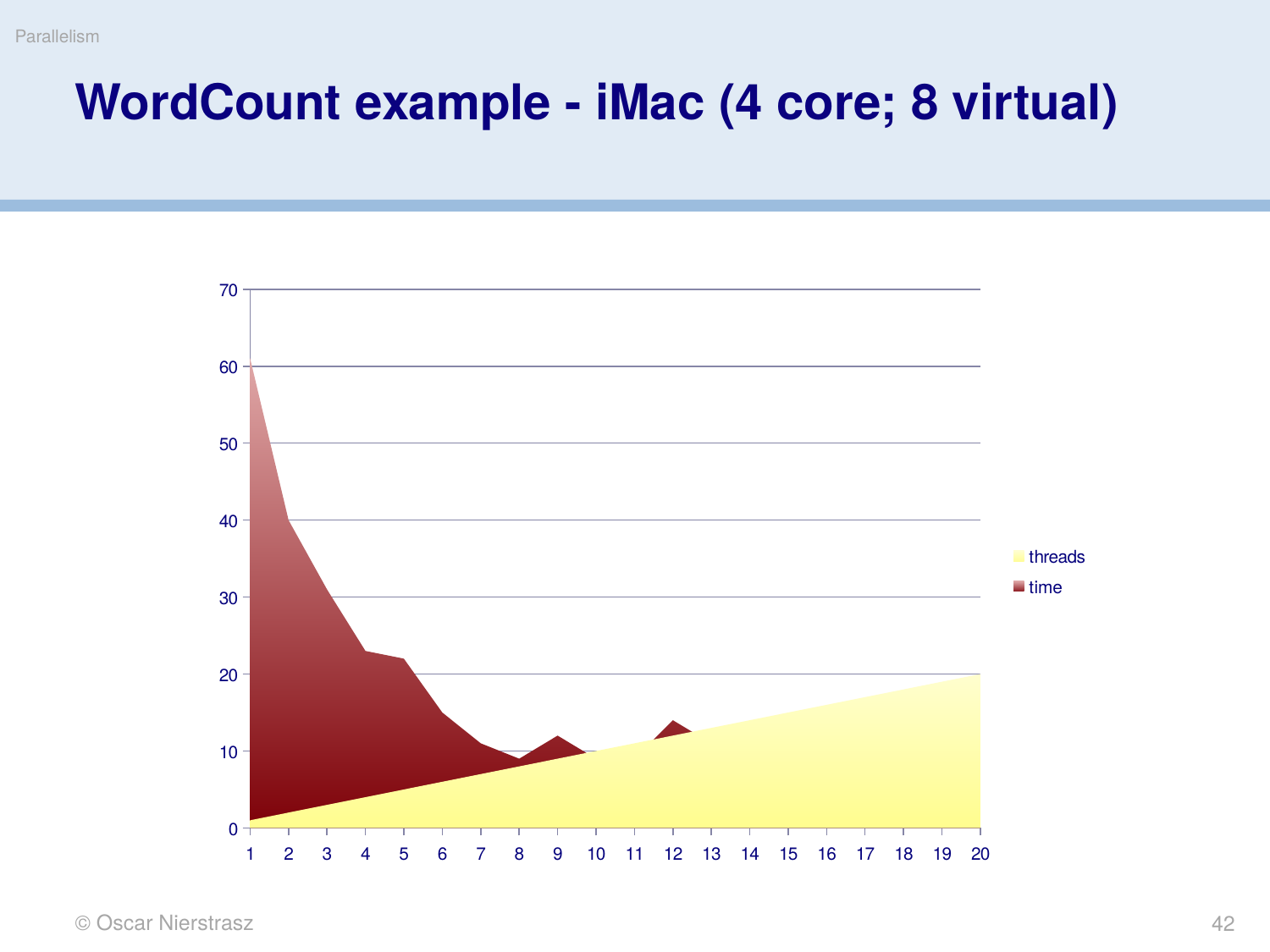

Parallelism
# WordCount example - iMac (4 core; 8 virtual)

### Chart

| Category | threads | time |
|---|---|---|
© Oscar Nierstrasz
42